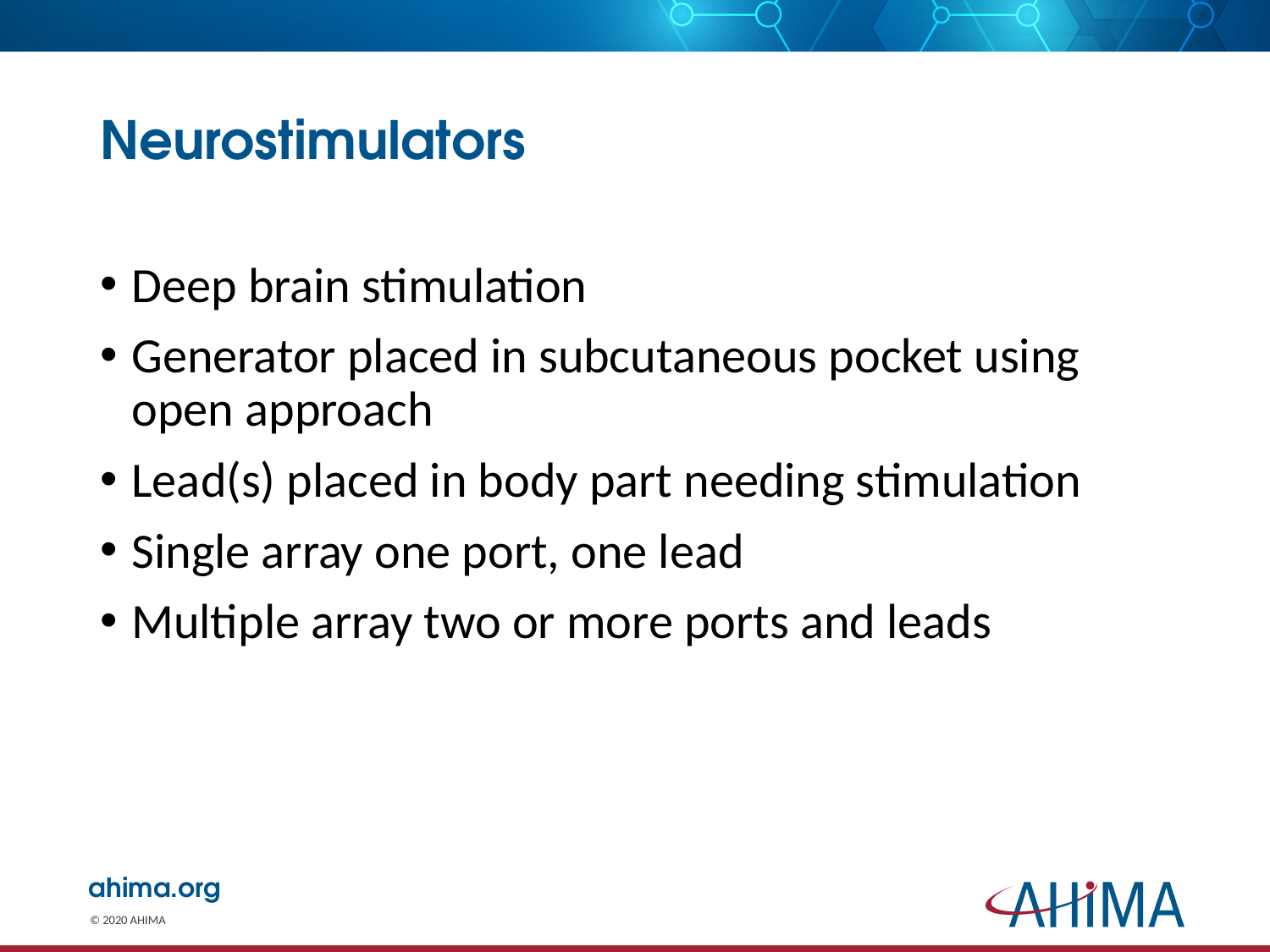

# Neurostimulators
Deep brain stimulation
Generator placed in subcutaneous pocket using open approach
Lead(s) placed in body part needing stimulation
Single array one port, one lead
Multiple array two or more ports and leads